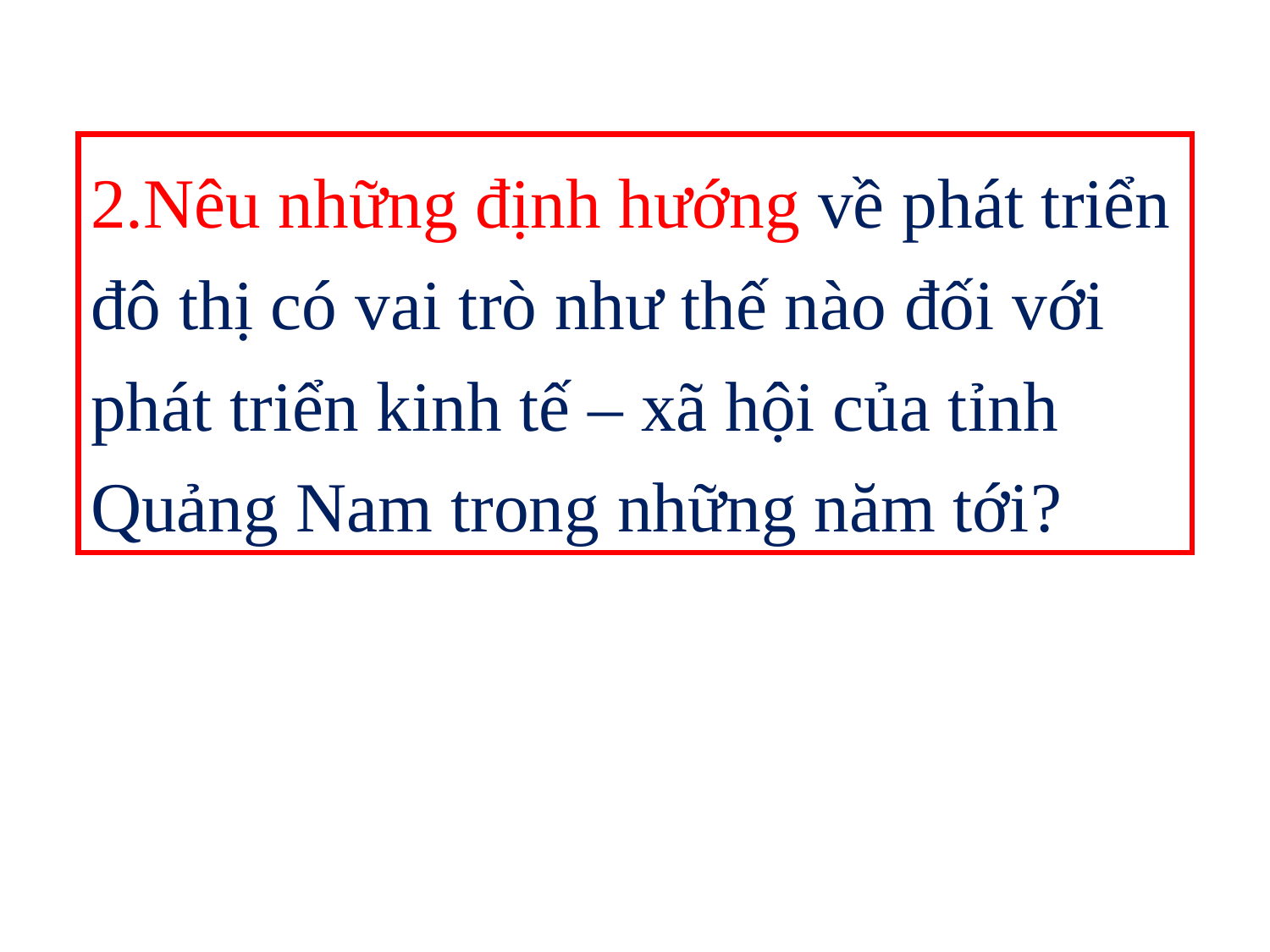

2.Nêu những định hướng về phát triển đô thị có vai trò như thế nào đối với phát triển kinh tế – xã hội của tỉnh Quảng Nam trong những năm tới?